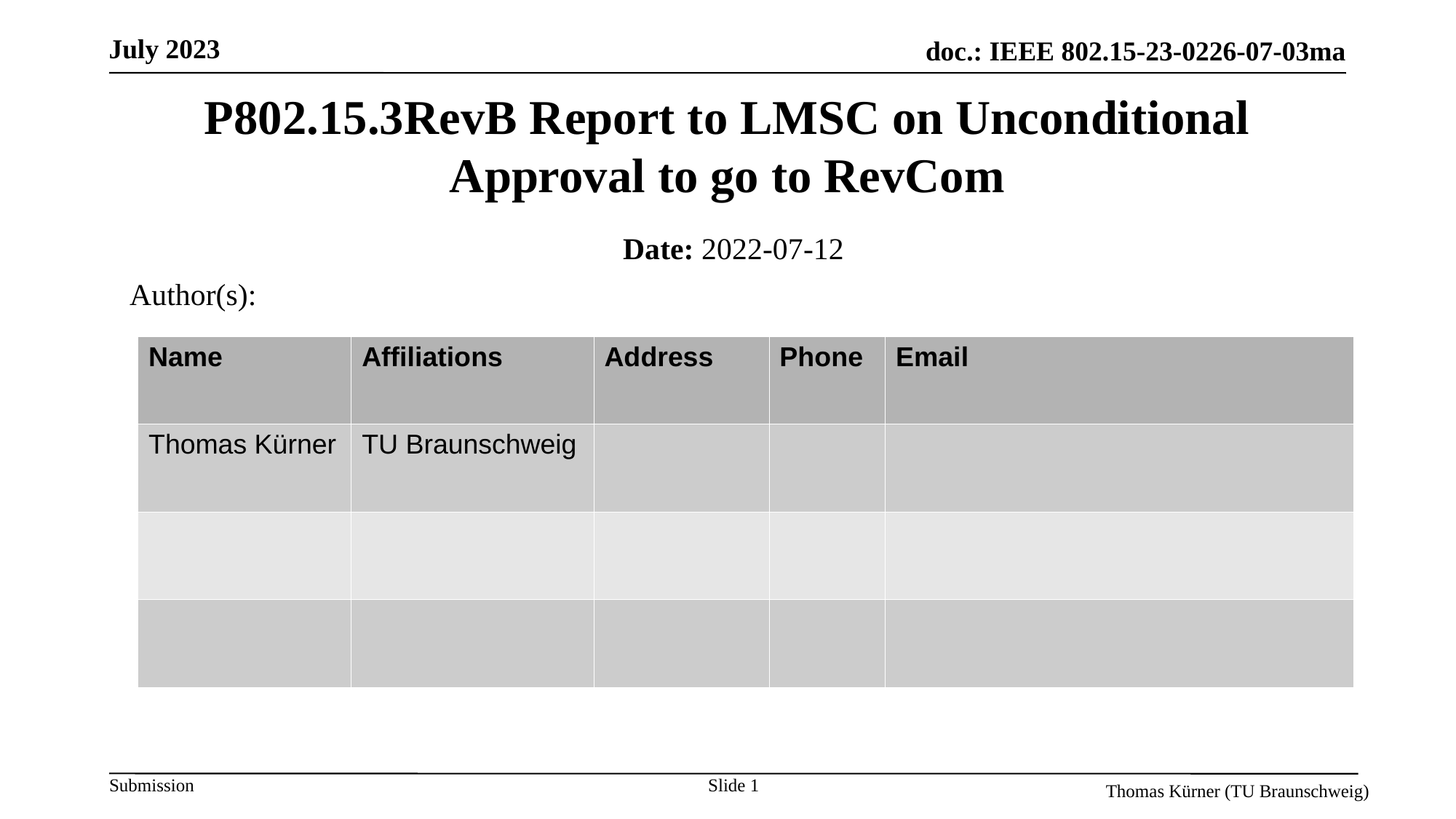

# P802.15.3RevB Report to LMSC on Unconditional Approval to go to RevCom
Date: 2022-07-12
Author(s):
| Name | Affiliations | Address | Phone | Email |
| --- | --- | --- | --- | --- |
| Thomas Kürner | TU Braunschweig |  |  |  |
|  |  |  |  |  |
|  |  |  |  |  |
Slide 1